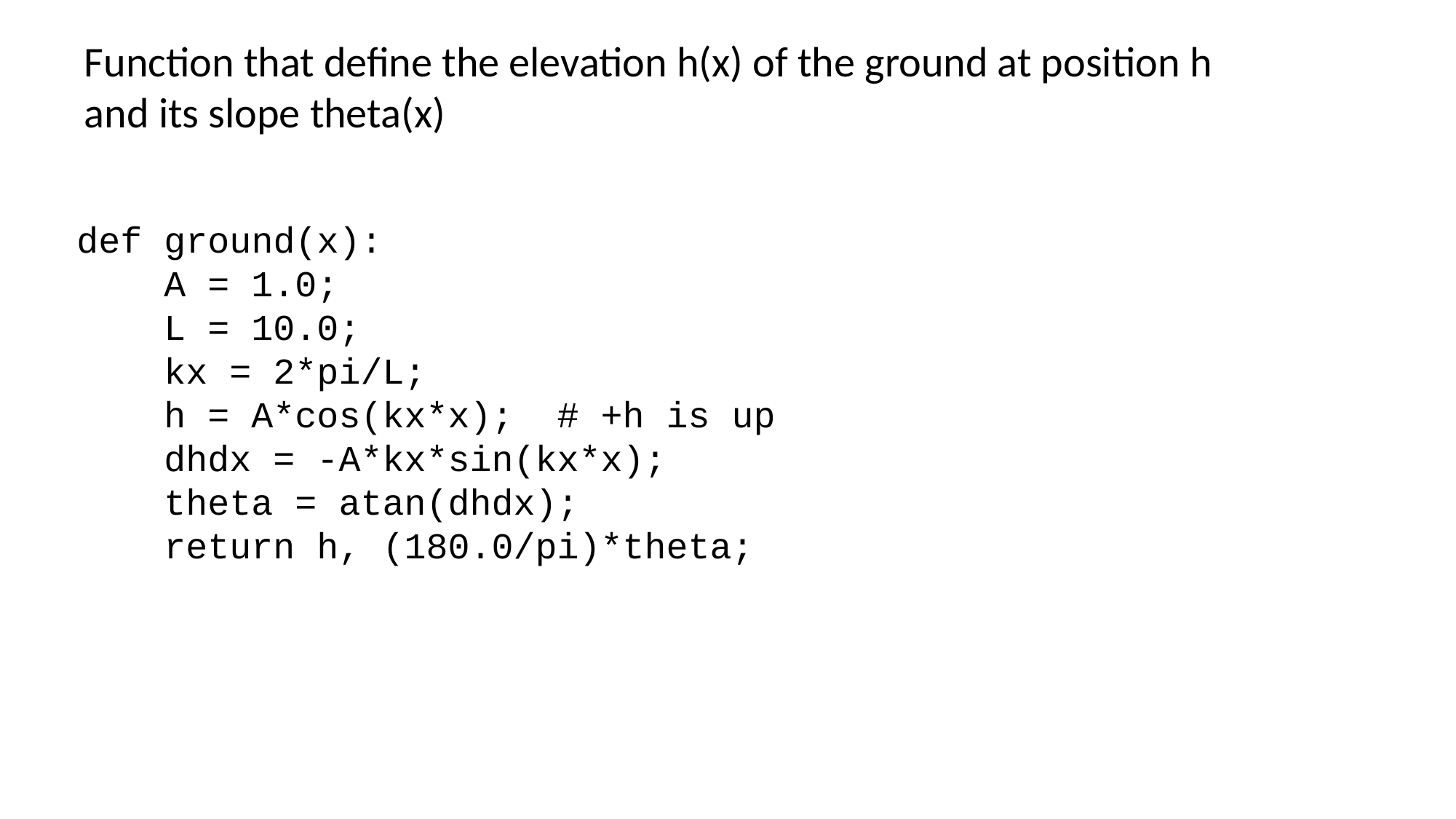

Function that define the elevation h(x) of the ground at position h
and its slope theta(x)
def ground(x):
    A = 1.0;
    L = 10.0;
    kx = 2*pi/L;
    h = A*cos(kx*x);  # +h is up
    dhdx = -A*kx*sin(kx*x);
    theta = atan(dhdx);
    return h, (180.0/pi)*theta;